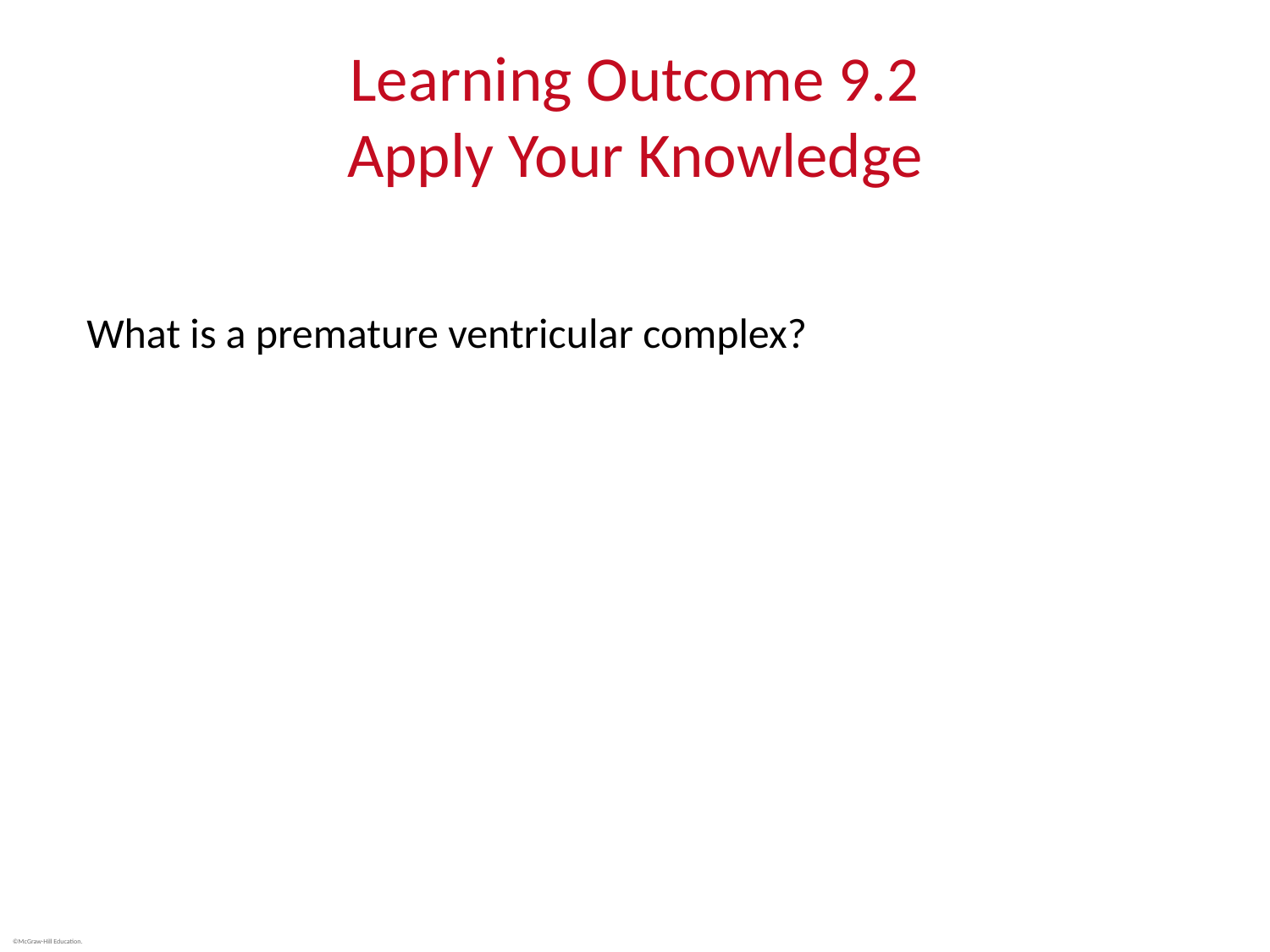

# Learning Outcome 9.2 Apply Your Knowledge
What is a premature ventricular complex?